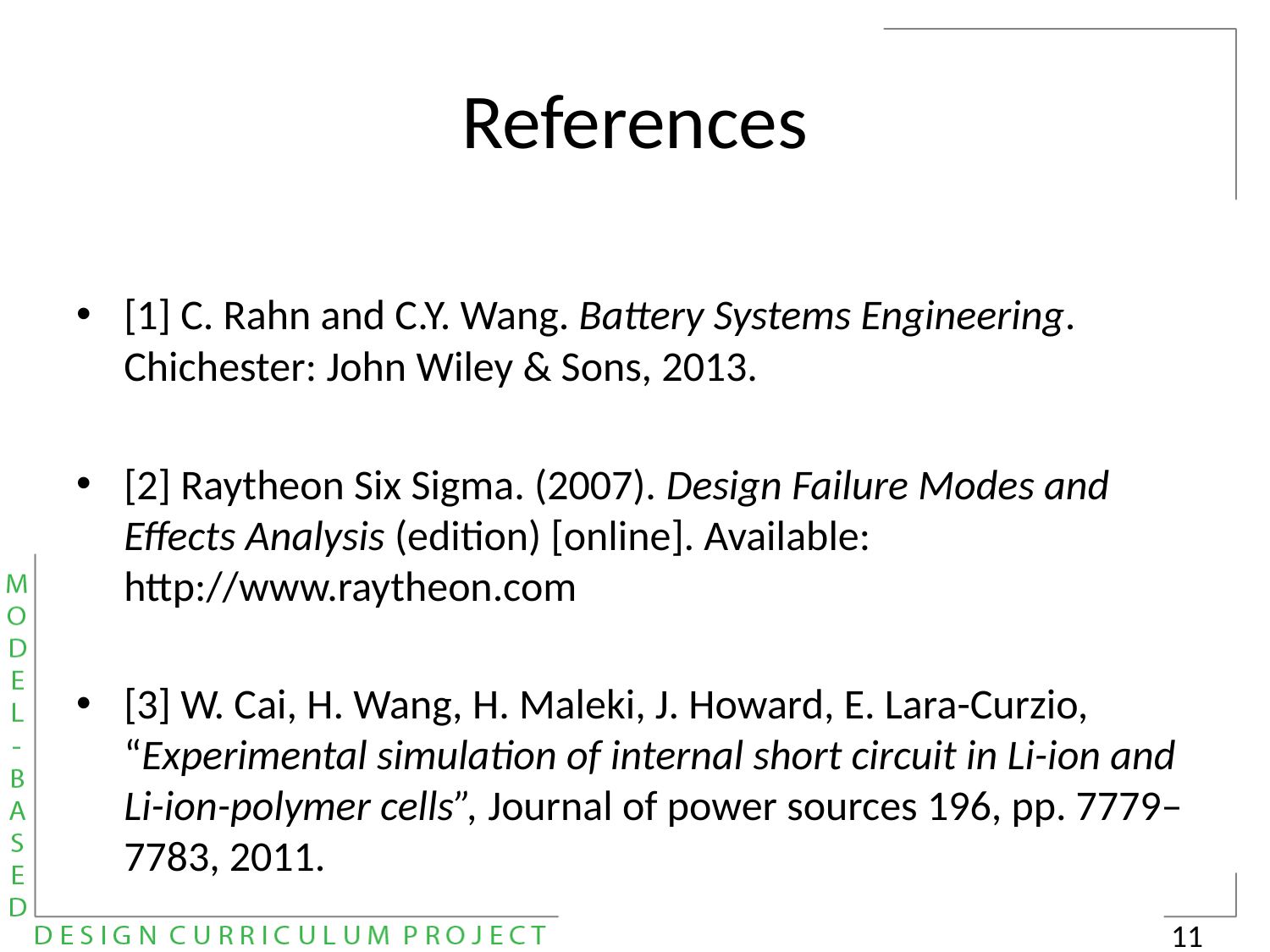

# References

[1] C. Rahn and C.Y. Wang. Battery Systems Engineering. Chichester: John Wiley & Sons, 2013.

[2] Raytheon Six Sigma. (2007). Design Failure Modes and Effects Analysis (edition) [online]. Available: http://www.raytheon.com

[3] W. Cai, H. Wang, H. Maleki, J. Howard, E. Lara-Curzio, “Experimental simulation of internal short circuit in Li-ion and Li-ion-polymer cells”, Journal of power sources 196, pp. 7779– 7783, 2011.